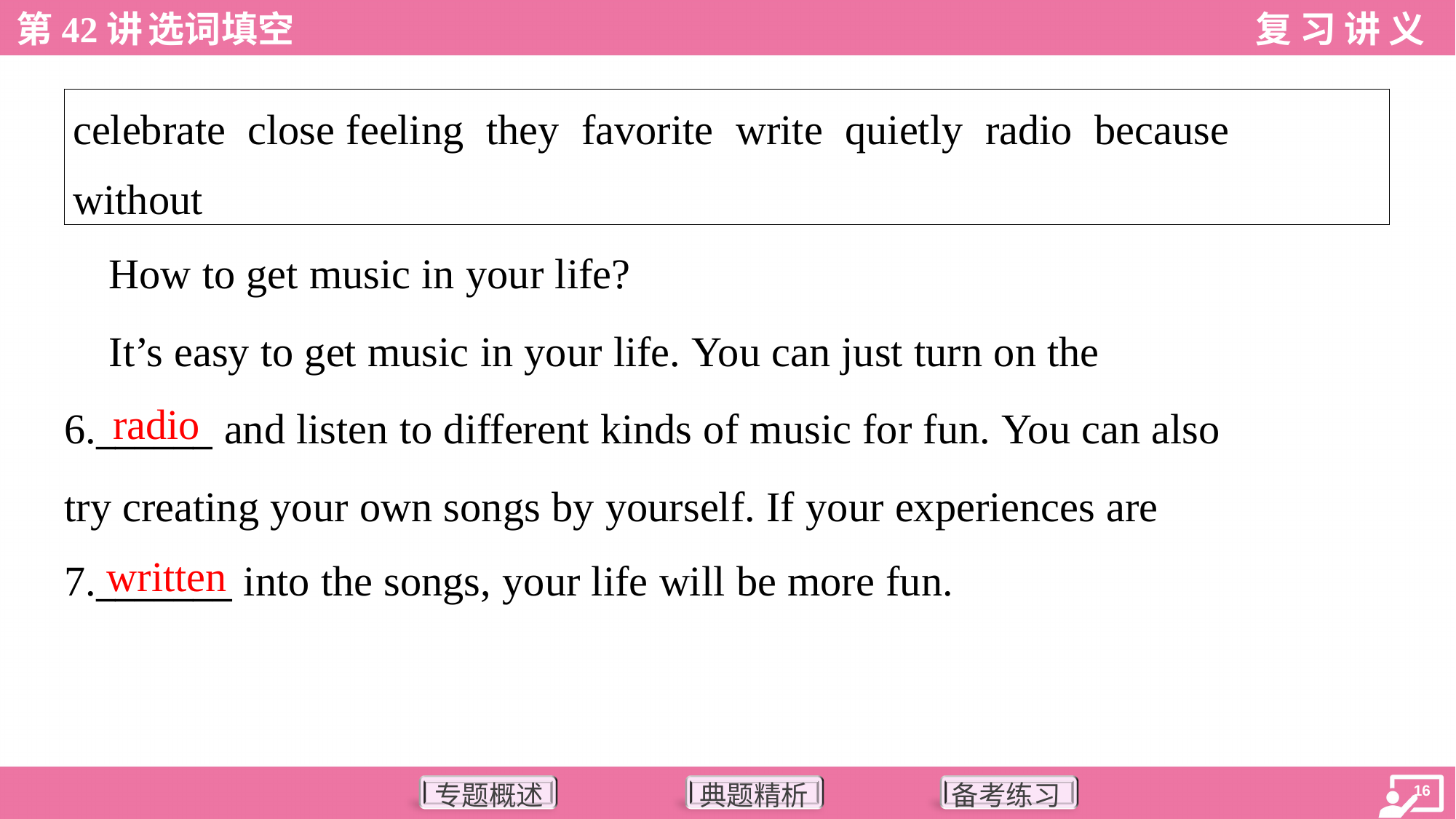

| celebrate close feeling they favorite write quietly radio because without |
| --- |
    How to get music in your life?
    It’s easy to get music in your life. You can just turn on the
6.______ and listen to different kinds of music for fun. You can also
try creating your own songs by yourself. If your experiences are
7._______ into the songs, your life will be more fun.
radio
written